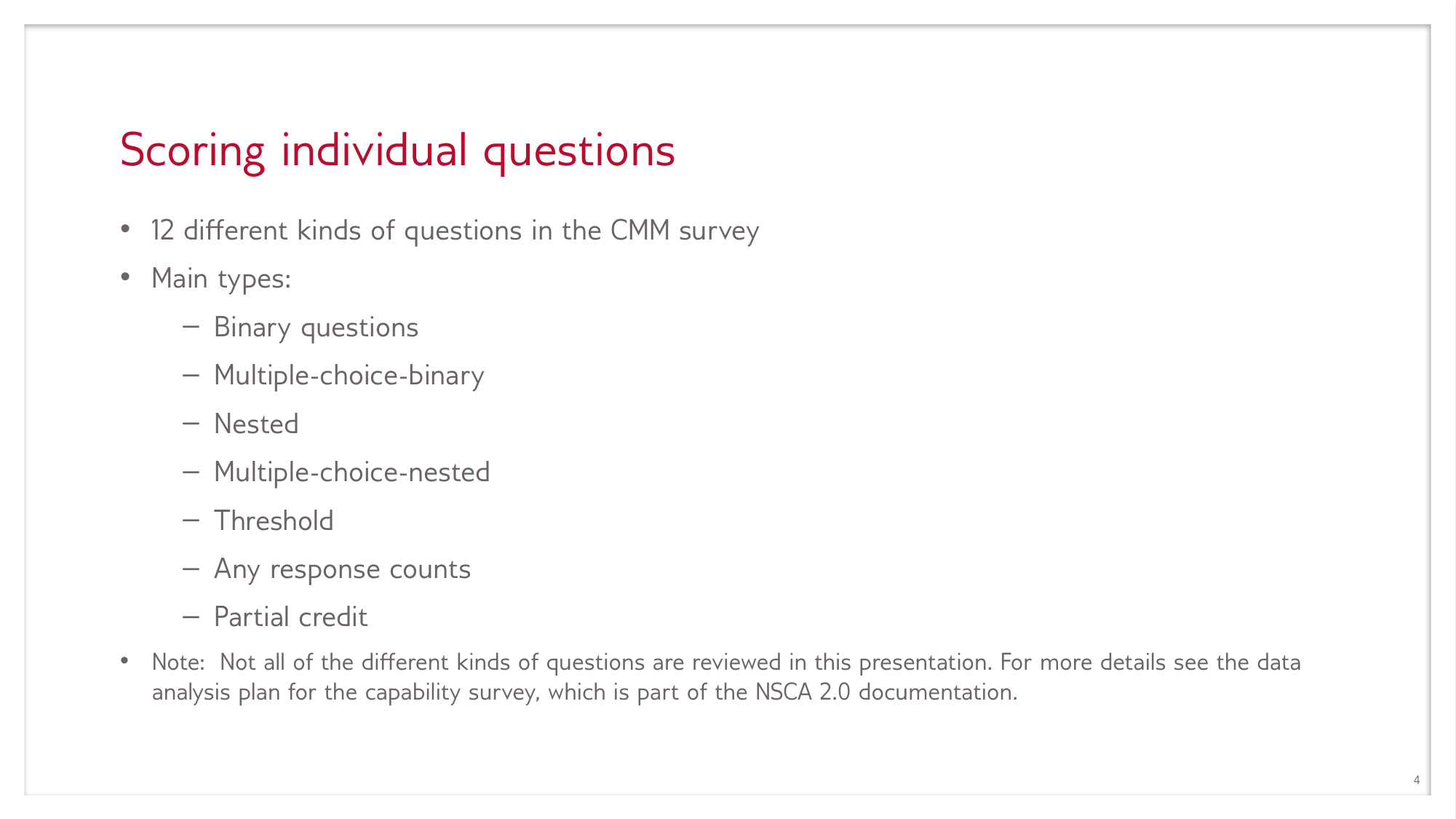

# Scoring individual questions
12 different kinds of questions in the CMM survey
Main types:
Binary questions
Multiple-choice-binary
Nested
Multiple-choice-nested
Threshold
Any response counts
Partial credit
Note:  Not all of the different kinds of questions are reviewed in this presentation. For more details see the data analysis plan for the capability survey, which is part of the NSCA 2.0 documentation.
4